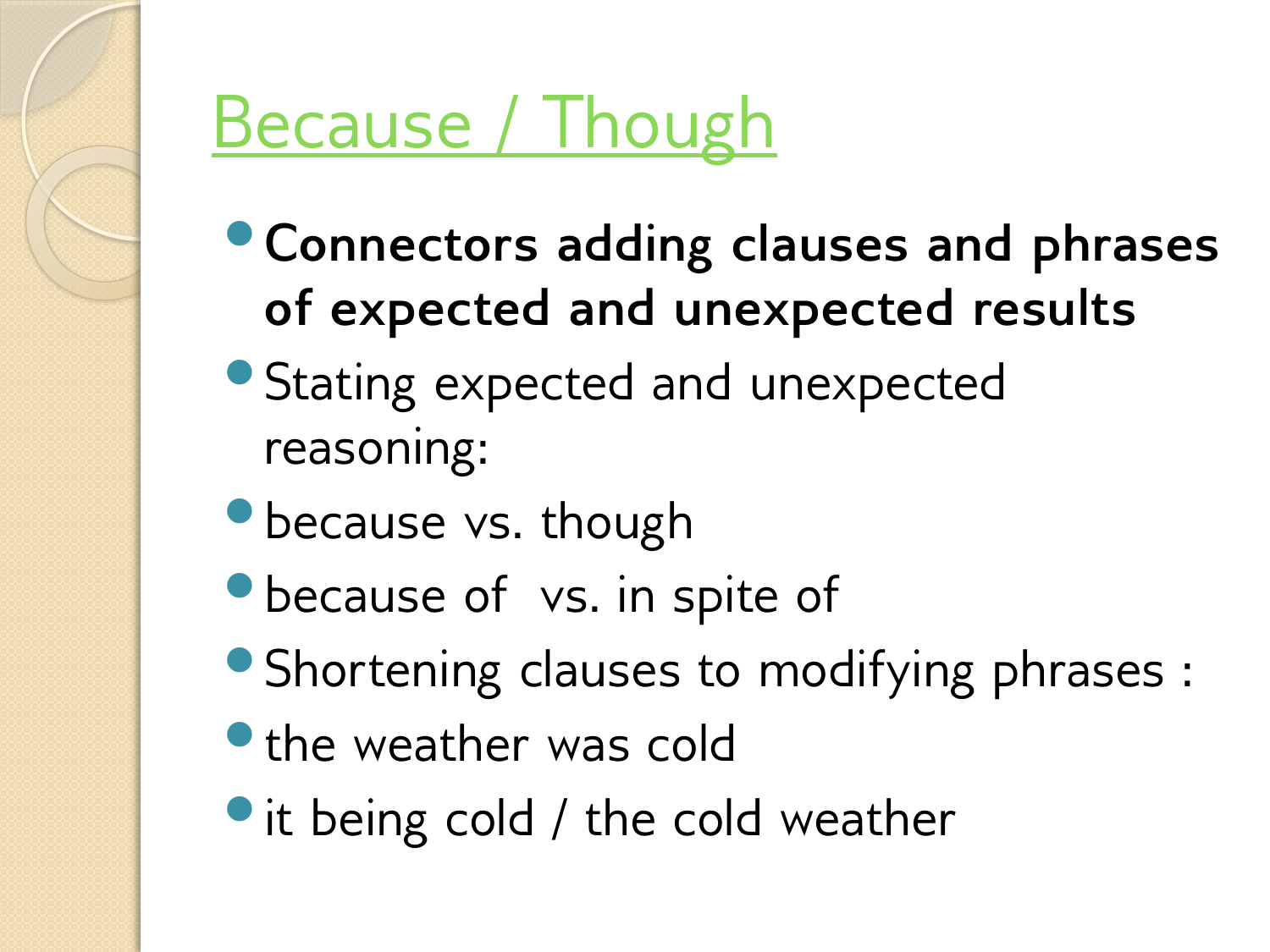

# Because / Though
Connectors adding clauses and phrases of expected and unexpected results
Stating expected and unexpected reasoning:
because vs. though
because of  vs. in spite of
Shortening clauses to modifying phrases :
the weather was cold
it being cold / the cold weather